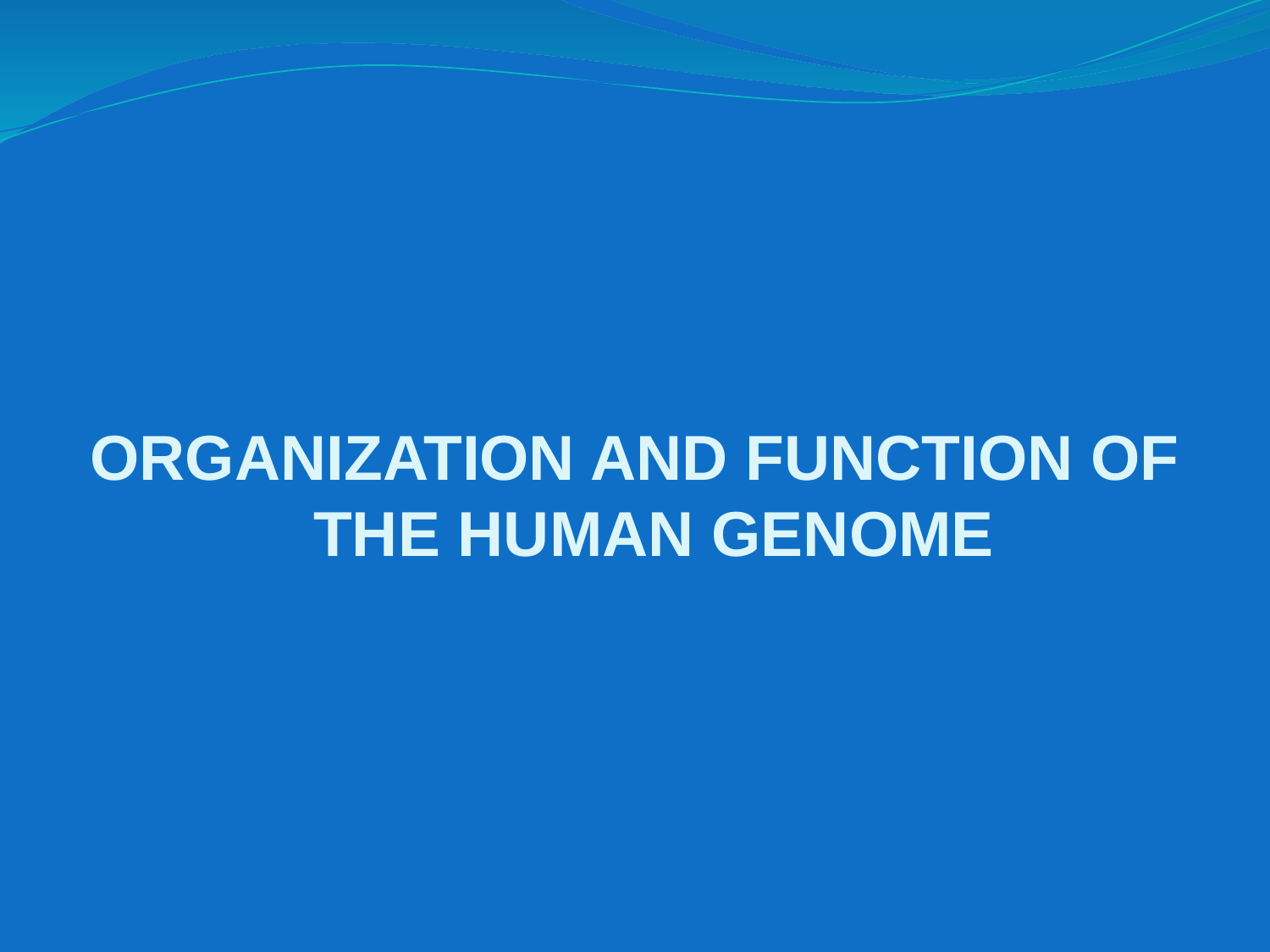

ORGANIZATION AND FUNCTION OF THE HUMAN GENOME